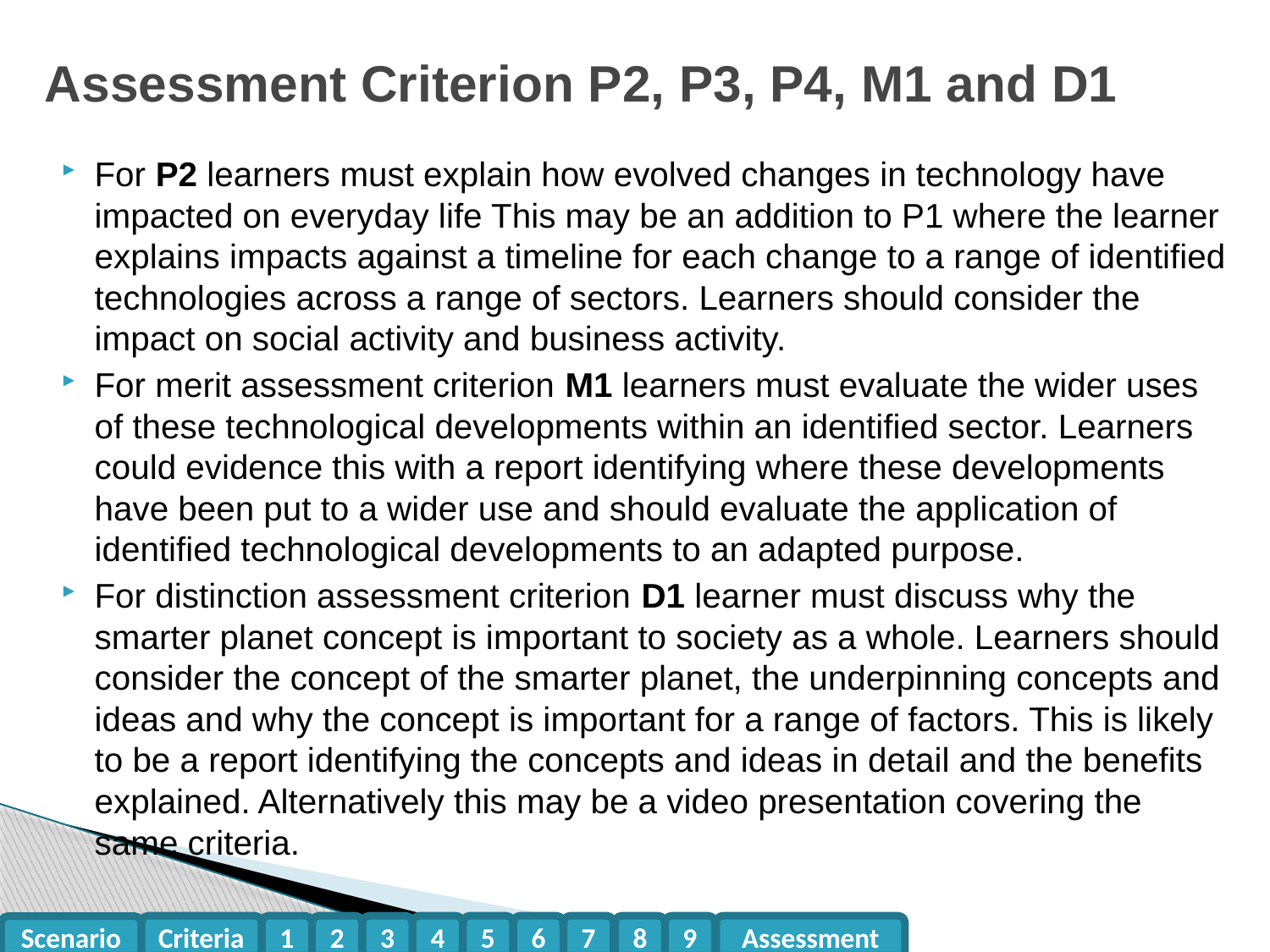

# Assessment Criterion P2, P3, P4, M1 and D1
For P2 learners must explain how evolved changes in technology have impacted on everyday life This may be an addition to P1 where the learner explains impacts against a timeline for each change to a range of identified technologies across a range of sectors. Learners should consider the impact on social activity and business activity.
For merit assessment criterion M1 learners must evaluate the wider uses of these technological developments within an identified sector. Learners could evidence this with a report identifying where these developments have been put to a wider use and should evaluate the application of identified technological developments to an adapted purpose.
For distinction assessment criterion D1 learner must discuss why the smarter planet concept is important to society as a whole. Learners should consider the concept of the smarter planet, the underpinning concepts and ideas and why the concept is important for a range of factors. This is likely to be a report identifying the concepts and ideas in detail and the benefits explained. Alternatively this may be a video presentation covering the same criteria.